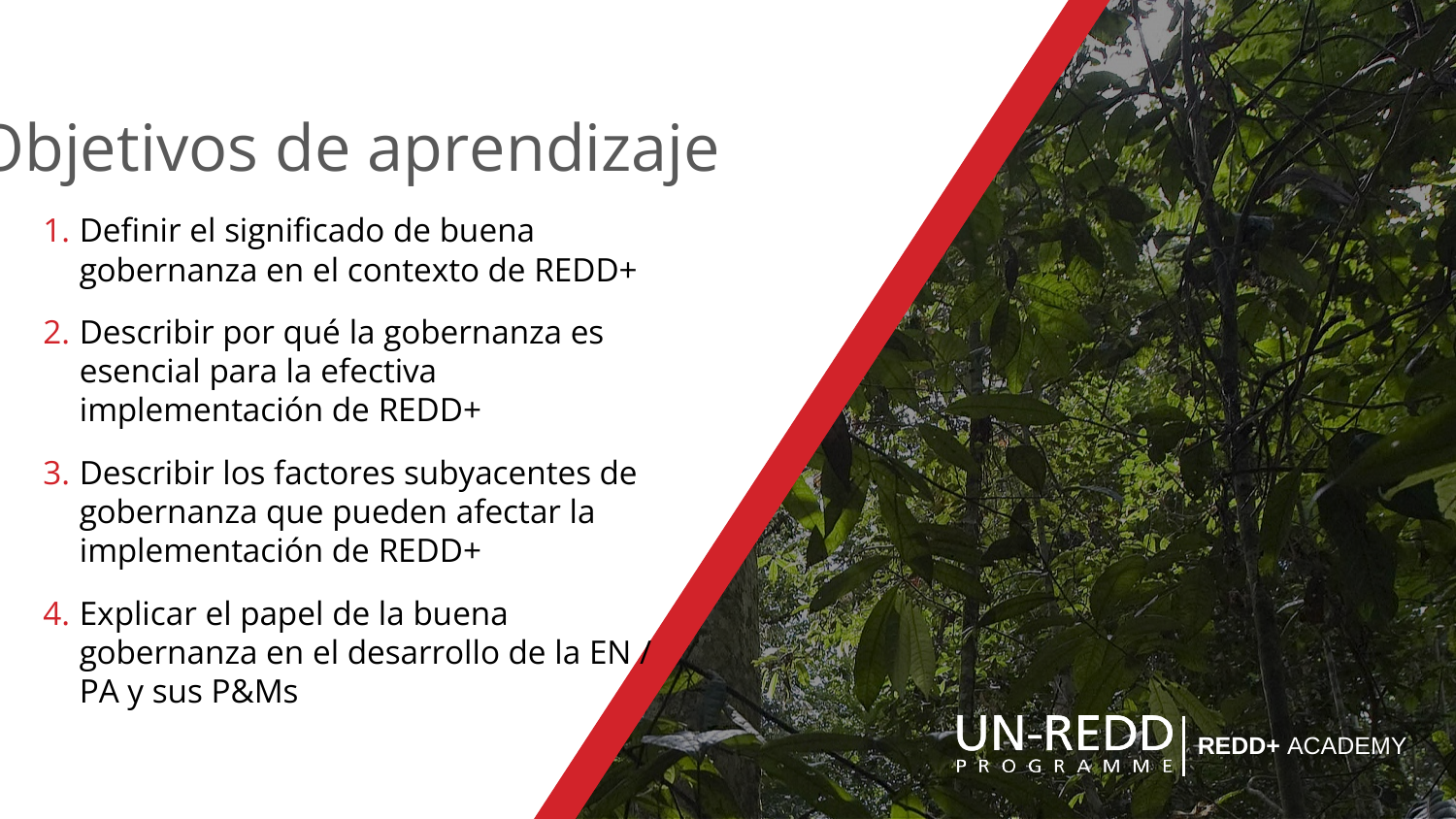

Definir el significado de buena gobernanza en el contexto de REDD+
Describir por qué la gobernanza es esencial para la efectiva implementación de REDD+
Describir los factores subyacentes de gobernanza que pueden afectar la implementación de REDD+
Explicar el papel de la buena gobernanza en el desarrollo de la EN / PA y sus P&Ms